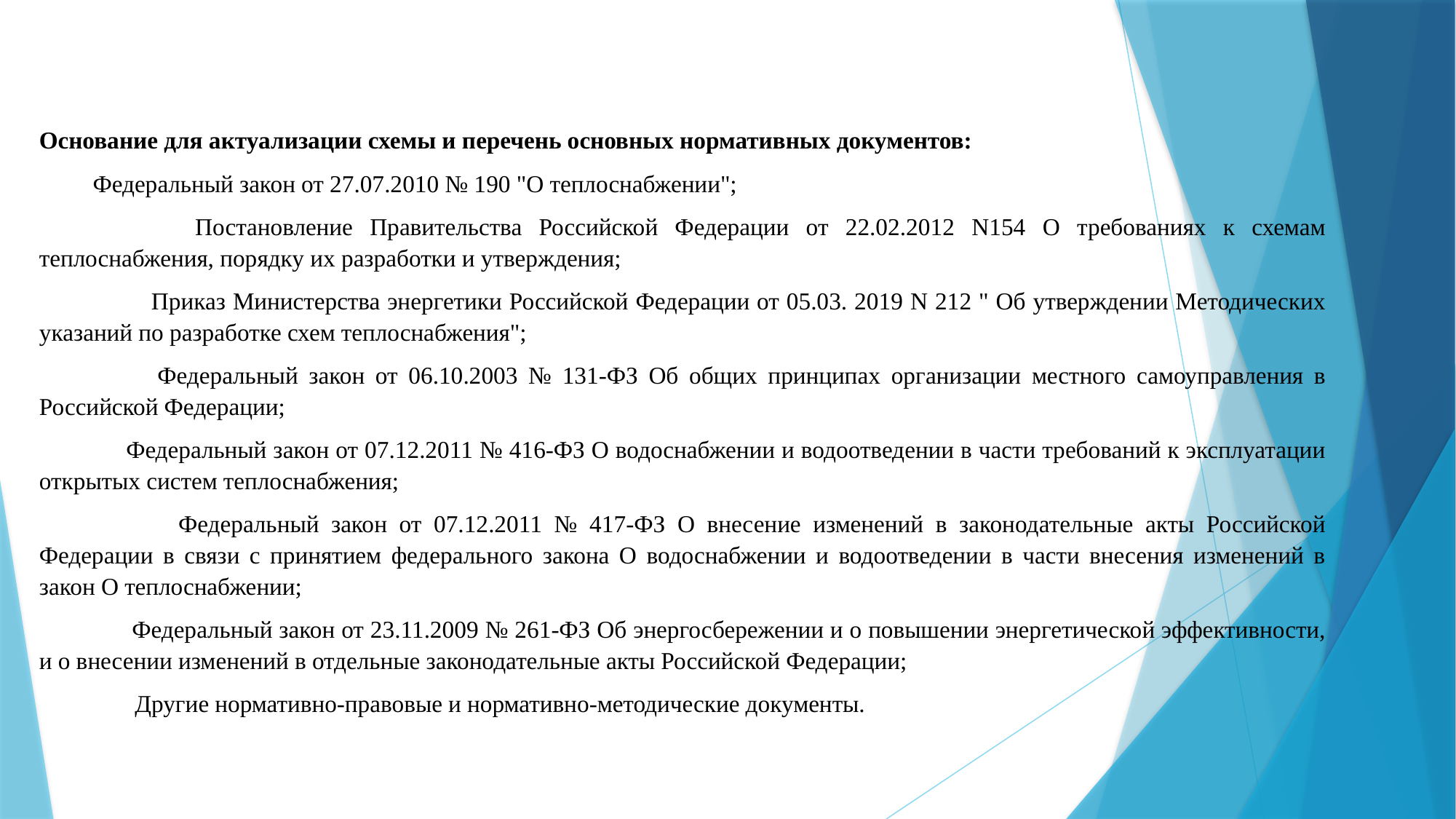

Основание для актуализации схемы и перечень основных нормативных документов:
Федеральный закон от 27.07.2010 № 190 "О теплоснабжении";
      Постановление Правительства Российской Федерации от 22.02.2012 N154 О требованиях к схемам теплоснабжения, порядку их разработки и утверждения;
        Приказ Министерства энергетики Российской Федерации от 05.03. 2019 N 212 " Об утверждении Методических указаний по разработке схем теплоснабжения";
      Федеральный закон от 06.10.2003 № 131-ФЗ Об общих принципах организации местного самоуправления в Российской Федерации;
     Федеральный закон от 07.12.2011 № 416-ФЗ О водоснабжении и водоотведении в части требований к эксплуатации открытых систем теплоснабжения;
       Федеральный закон от 07.12.2011 № 417-ФЗ О внесение изменений в законодательные акты Российской Федерации в связи с принятием федерального закона О водоснабжении и водоотведении в части внесения изменений в закон О теплоснабжении;
      Федеральный закон от 23.11.2009 № 261-ФЗ Об энергосбережении и о повышении энергетической эффективности, и о внесении изменений в отдельные законодательные акты Российской Федерации;
       Другие нормативно-правовые и нормативно-методические документы.